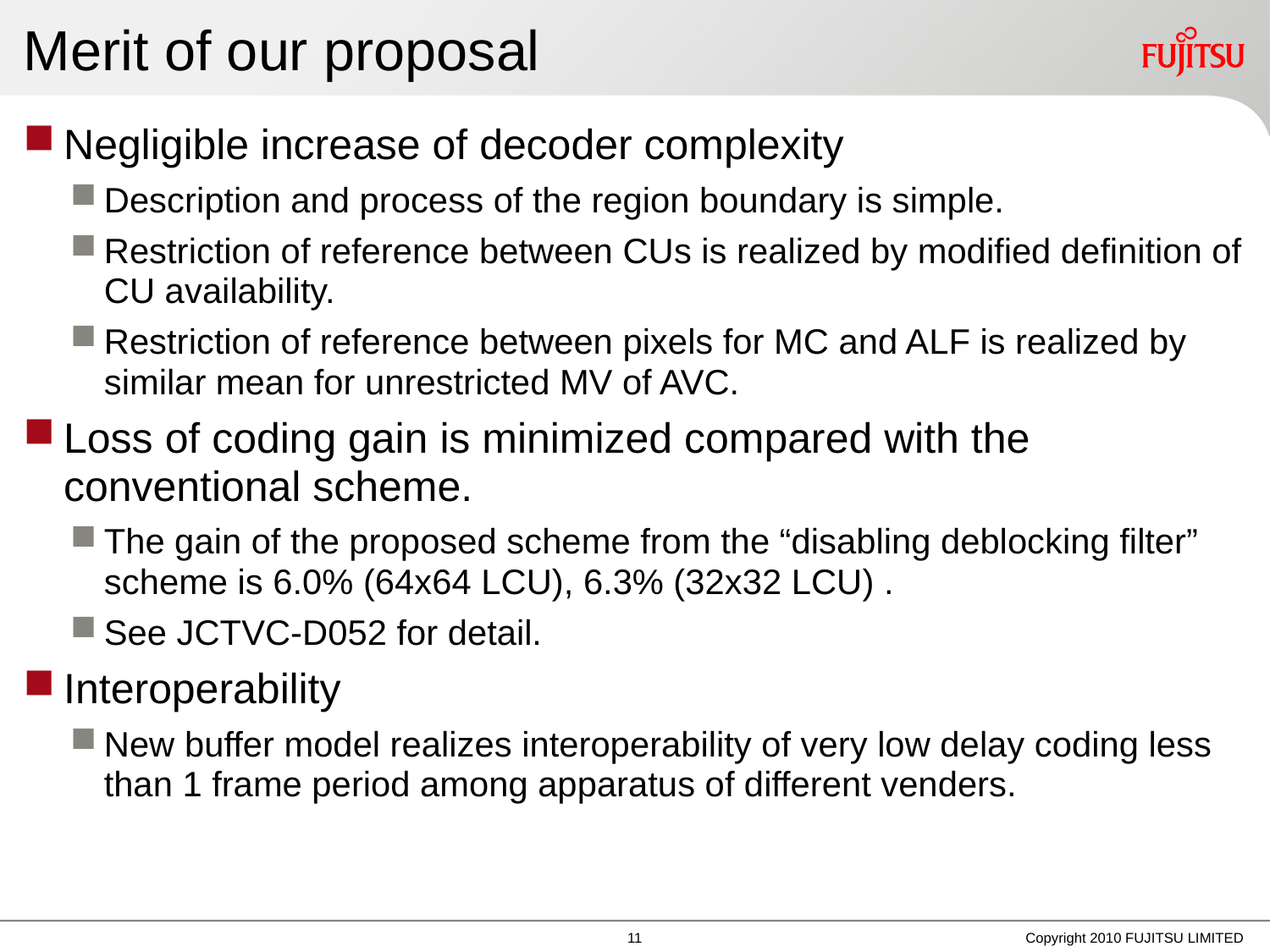

# Merit of our proposal
Negligible increase of decoder complexity
Description and process of the region boundary is simple.
Restriction of reference between CUs is realized by modified definition of CU availability.
Restriction of reference between pixels for MC and ALF is realized by similar mean for unrestricted MV of AVC.
Loss of coding gain is minimized compared with the conventional scheme.
The gain of the proposed scheme from the “disabling deblocking filter” scheme is 6.0% (64x64 LCU), 6.3% (32x32 LCU) .
See JCTVC-D052 for detail.
Interoperability
New buffer model realizes interoperability of very low delay coding less than 1 frame period among apparatus of different venders.

11
Copyright 2010 FUJITSU LIMITED